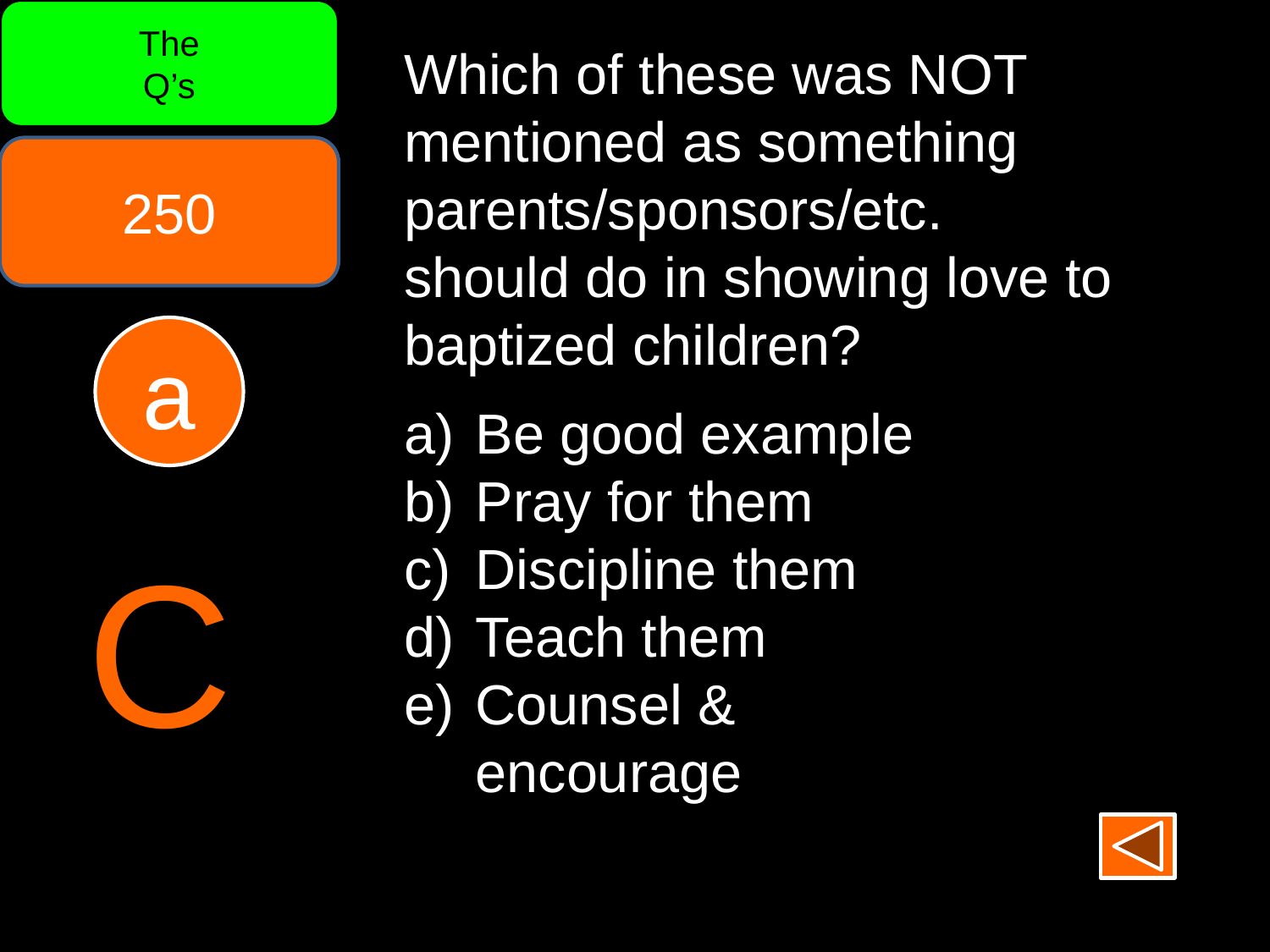

The
Q’s
Which of these was NOT
mentioned as something
parents/sponsors/etc.
should do in showing love to baptized children?

Be good example
Pray for them
Discipline them
Teach them
Counsel &
encourage
250
a
C